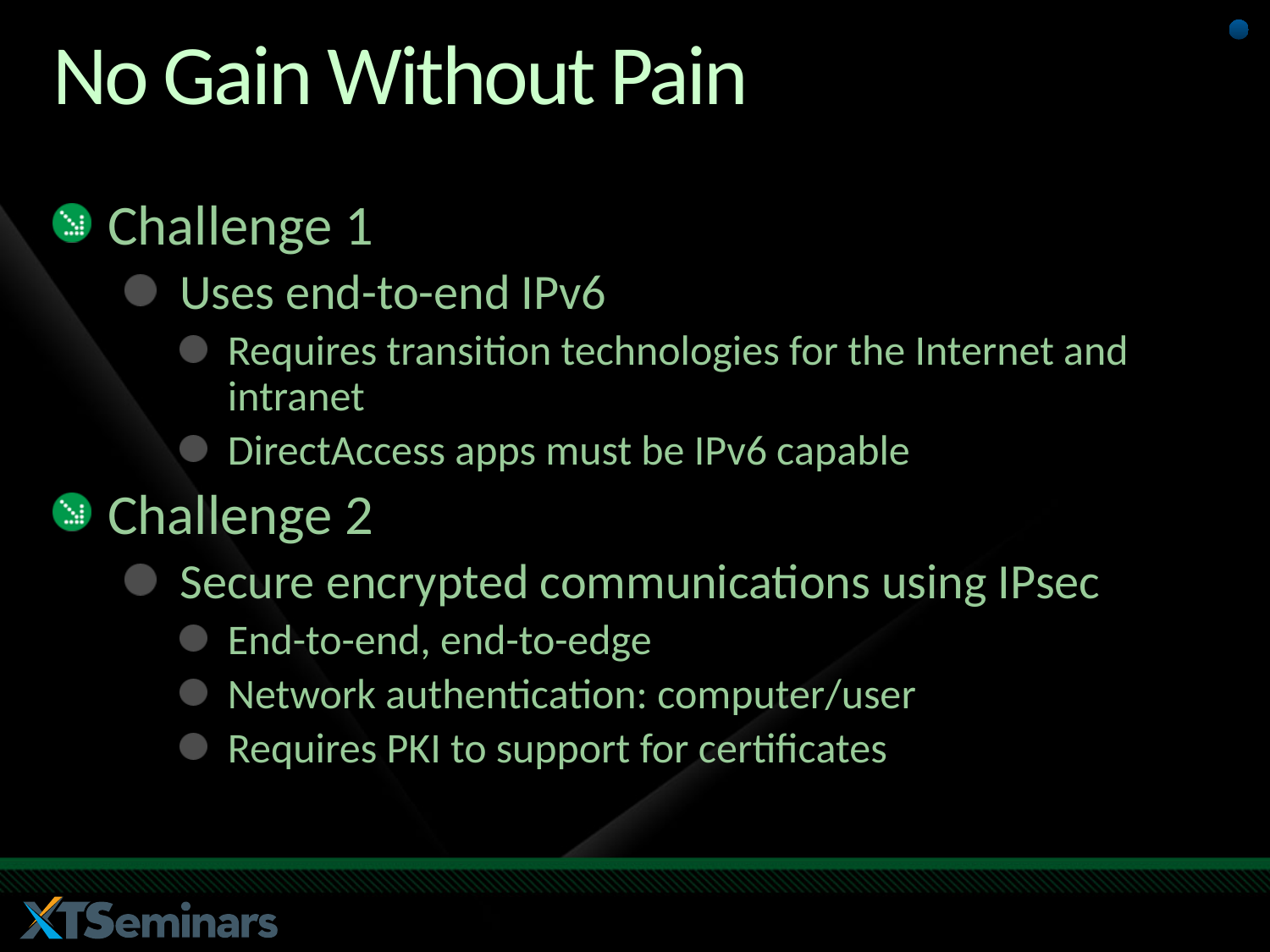

# No Gain Without Pain
Challenge 1
Uses end-to-end IPv6
Requires transition technologies for the Internet and intranet
DirectAccess apps must be IPv6 capable
Challenge 2
Secure encrypted communications using IPsec
End-to-end, end-to-edge
Network authentication: computer/user
Requires PKI to support for certificates